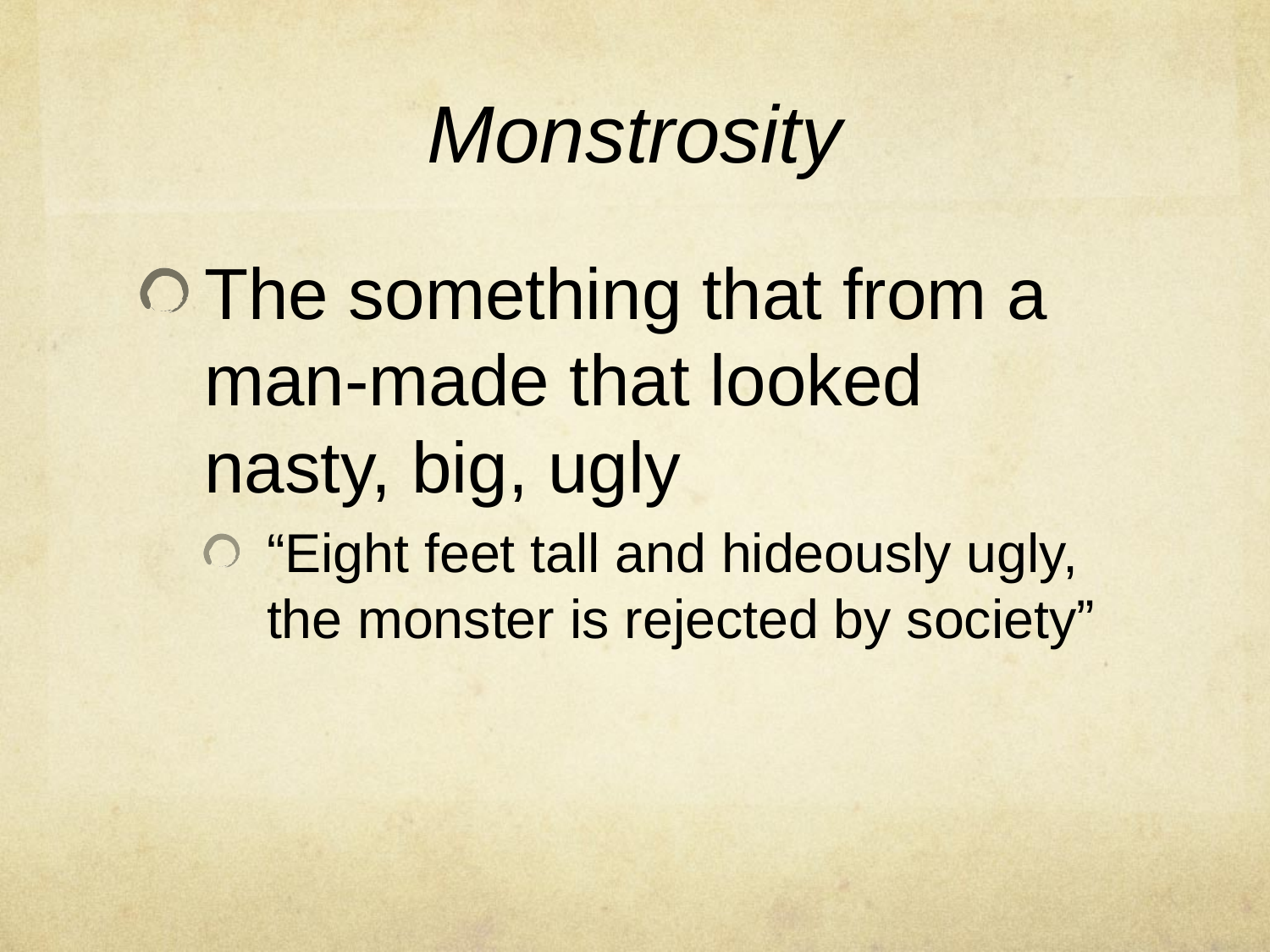

# Monstrosity
The something that from a man-made that looked nasty, big, ugly
“Eight feet tall and hideously ugly, the monster is rejected by society”